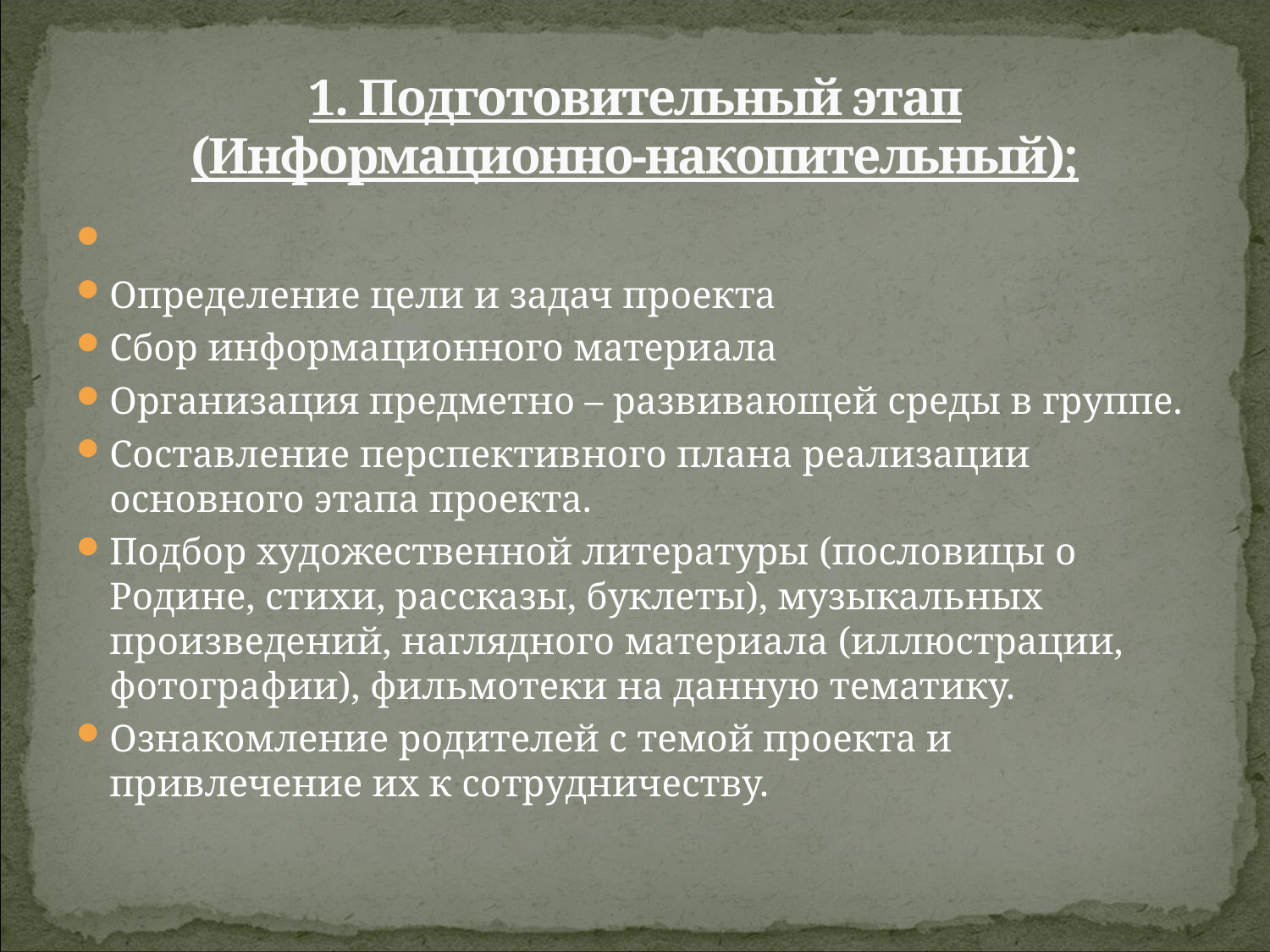

# 1. Подготовительный этап (Информационно-накопительный);

Определение цели и задач проекта
Сбор информационного материала
Организация предметно – развивающей среды в группе.
Составление перспективного плана реализации основного этапа проекта.
Подбор художественной литературы (пословицы о Родине, стихи, рассказы, буклеты), музыкальных произведений, наглядного материала (иллюстрации, фотографии), фильмотеки на данную тематику.
Ознакомление родителей с темой проекта и привлечение их к сотрудничеству.